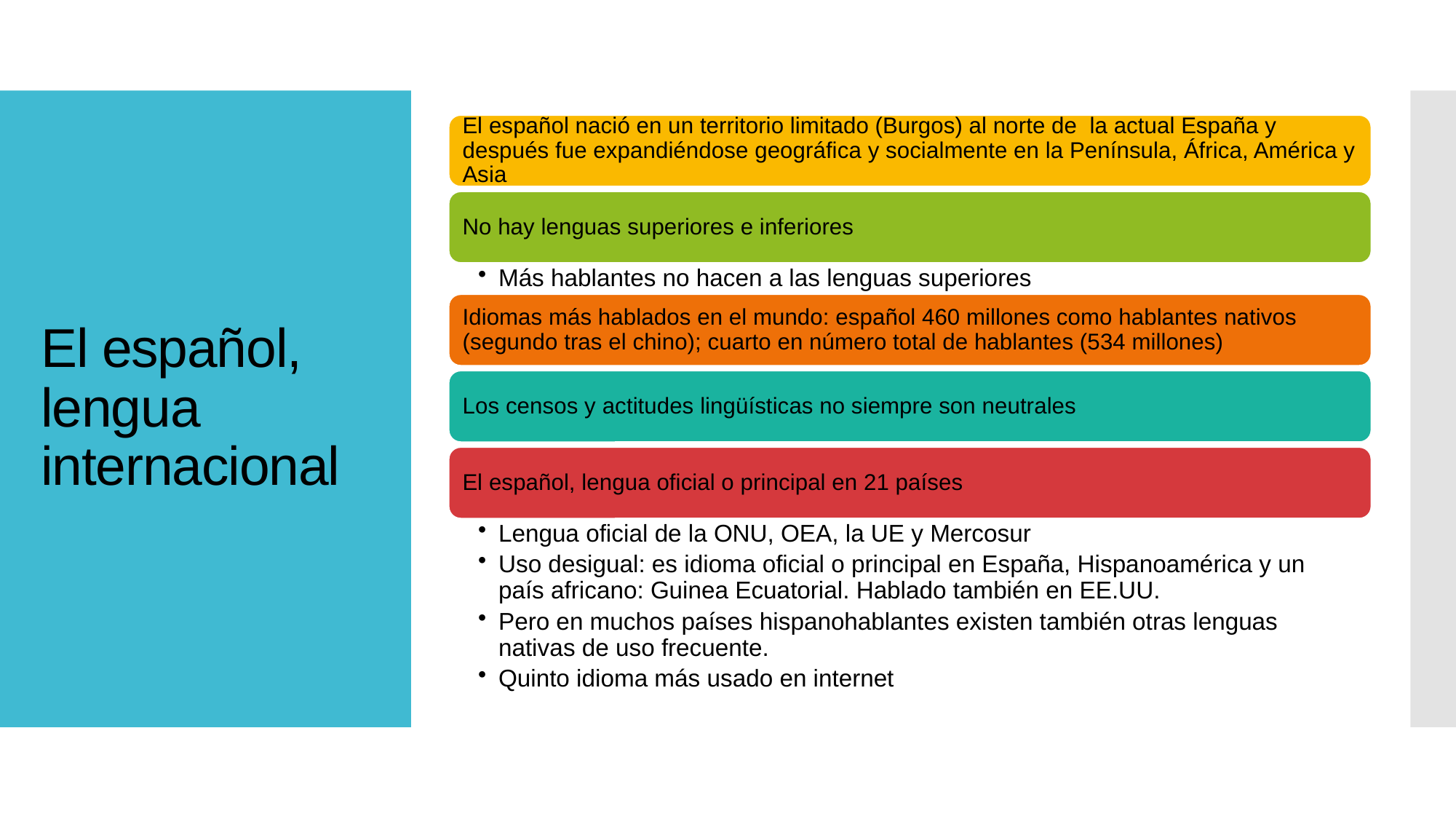

El español nació en un territorio limitado (Burgos) al norte de  la actual España y después fue expandiéndose geográfica y socialmente en la Península, África, América y Asia
No hay lenguas superiores e inferiores
Más hablantes no hacen a las lenguas superiores
Idiomas más hablados en el mundo: español 460 millones como hablantes nativos (segundo tras el chino); cuarto en número total de hablantes (534 millones)
Los censos y actitudes lingüísticas no siempre son neutrales
El español, lengua oficial o principal en 21 países
Lengua oficial de la ONU, OEA, la UE y Mercosur
Uso desigual: es idioma oficial o principal en España, Hispanoamérica y un país africano: Guinea Ecuatorial. Hablado también en EE.UU.
Pero en muchos países hispanohablantes existen también otras lenguas nativas de uso frecuente.
Quinto idioma más usado en internet
# El español, lengua internacional